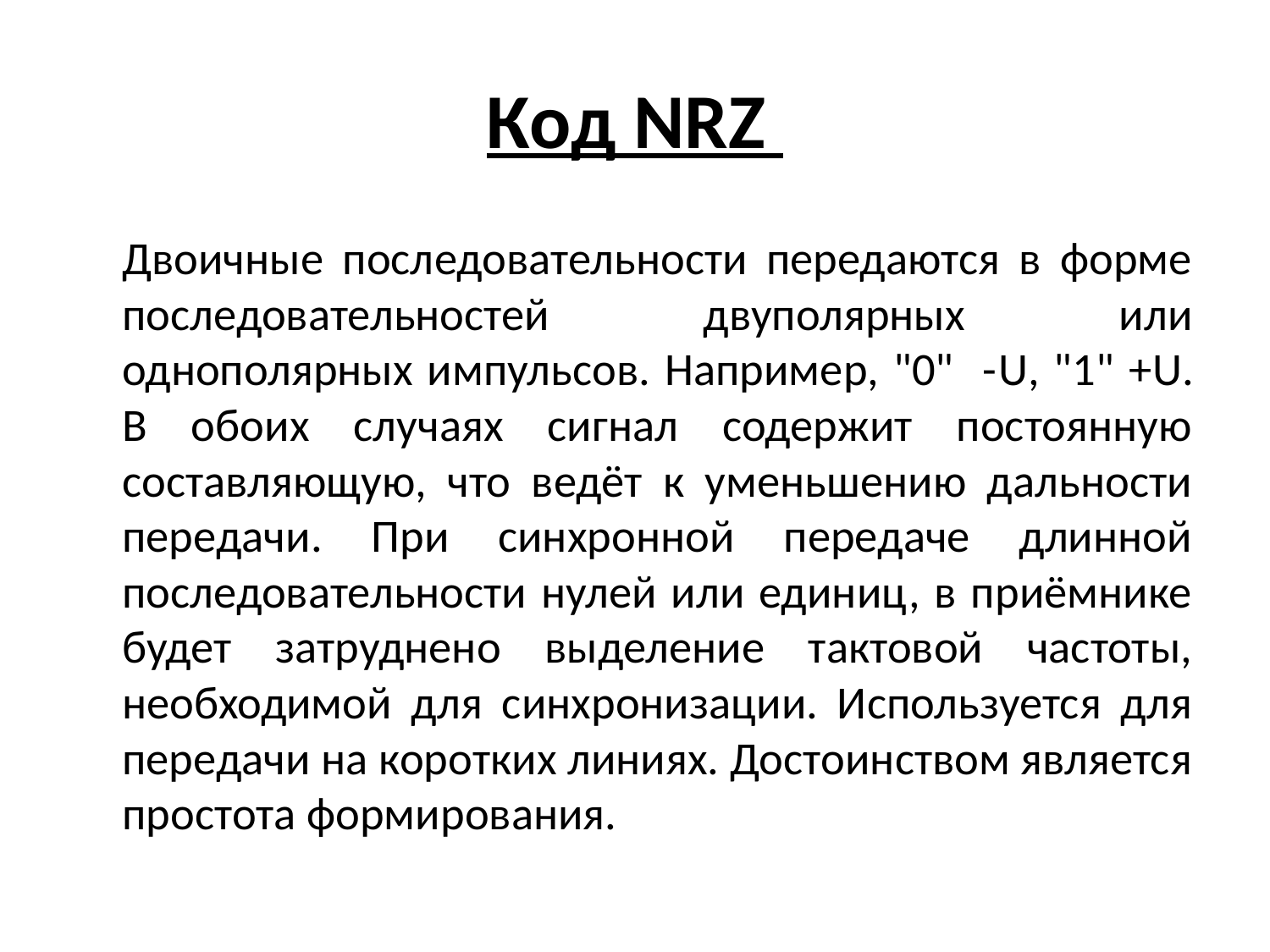

# Код NRZ
	Двоичные последовательности передаются в форме последовательностей двуполярных или однополярных импульсов. Например, "0"  -U, "1" +U. В обоих случаях сигнал содержит постоянную составляющую, что ведёт к уменьшению дальности передачи. При синхронной передаче длинной последовательности нулей или единиц, в приёмнике будет затруднено выделение тактовой частоты, необходимой для синхронизации. Используется для передачи на коротких линиях. Достоинством является простота формирования.